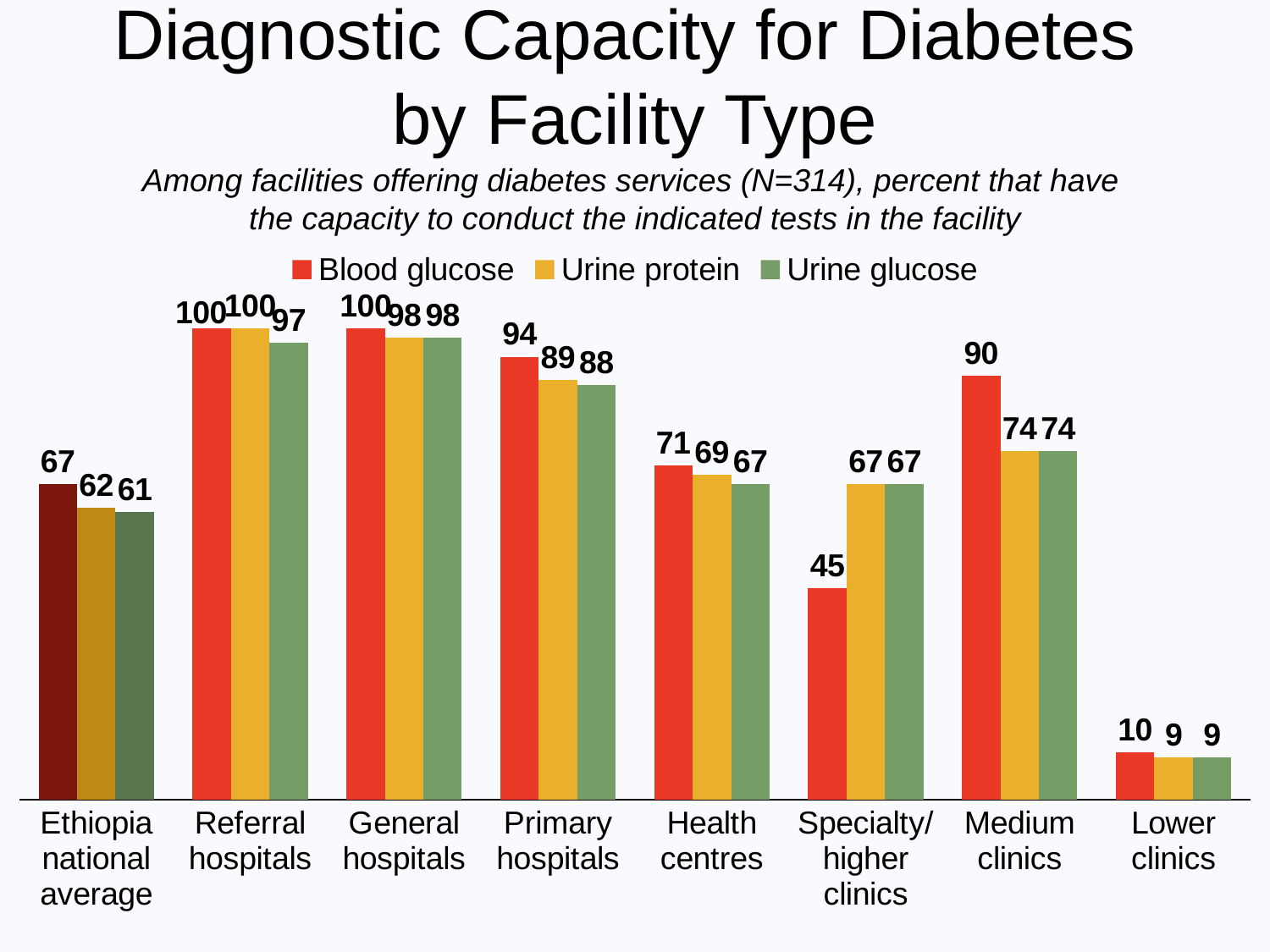

# Diagnostic Capacity for Diabetes by Facility Type
Among facilities offering diabetes services (N=314), percent that have
the capacity to conduct the indicated tests in the facility

### Chart

| Category | Blood glucose | Urine protein | Urine glucose |
|---|---|---|---|
| Ethiopia national average | 67.0 | 62.0 | 61.0 |
| Referral hospitals | 100.0 | 100.0 | 97.0 |
| General hospitals | 100.0 | 98.0 | 98.0 |
| Primary hospitals | 94.0 | 89.0 | 88.0 |
| Health centres | 71.0 | 69.0 | 67.0 |
| Specialty/ higher clinics | 45.0 | 67.0 | 67.0 |
| Medium clinics | 90.0 | 74.0 | 74.0 |
| Lower clinics | 10.0 | 9.0 | 9.0 |